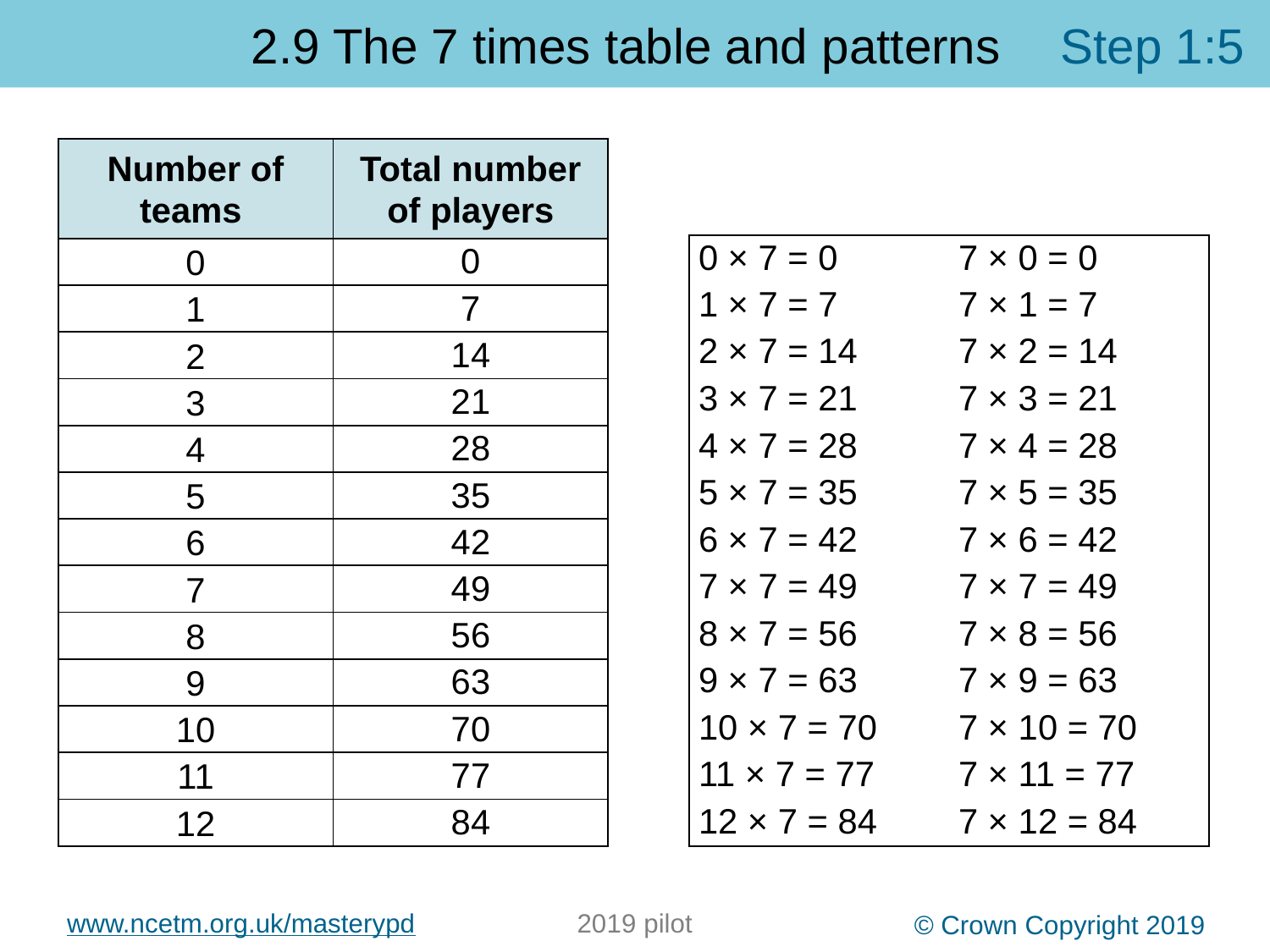

2.9 The 7 times table and patterns	Step 1:5
| Number of teams | Total number of players |
| --- | --- |
| 0 | 0 |
| 1 | 7 |
| 2 | 14 |
| 3 | 21 |
| 4 | 28 |
| 5 | 35 |
| 6 | 42 |
| 7 | 49 |
| 8 | 56 |
| 9 | 63 |
| 10 | 70 |
| 11 | 77 |
| 12 | 84 |
| 0 × 7 = 0 | 7 × 0 = 0 |
| --- | --- |
| 1 × 7 = 7 | 7 × 1 = 7 |
| 2 × 7 = 14 | 7 × 2 = 14 |
| 3 × 7 = 21 | 7 × 3 = 21 |
| 4 × 7 = 28 | 7 × 4 = 28 |
| 5 × 7 = 35 | 7 × 5 = 35 |
| 6 × 7 = 42 | 7 × 6 = 42 |
| 7 × 7 = 49 | 7 × 7 = 49 |
| 8 × 7 = 56 | 7 × 8 = 56 |
| 9 × 7 = 63 | 7 × 9 = 63 |
| 10 × 7 = 70 | 7 × 10 = 70 |
| 11 × 7 = 77 | 7 × 11 = 77 |
| 12 × 7 = 84 | 7 × 12 = 84 |